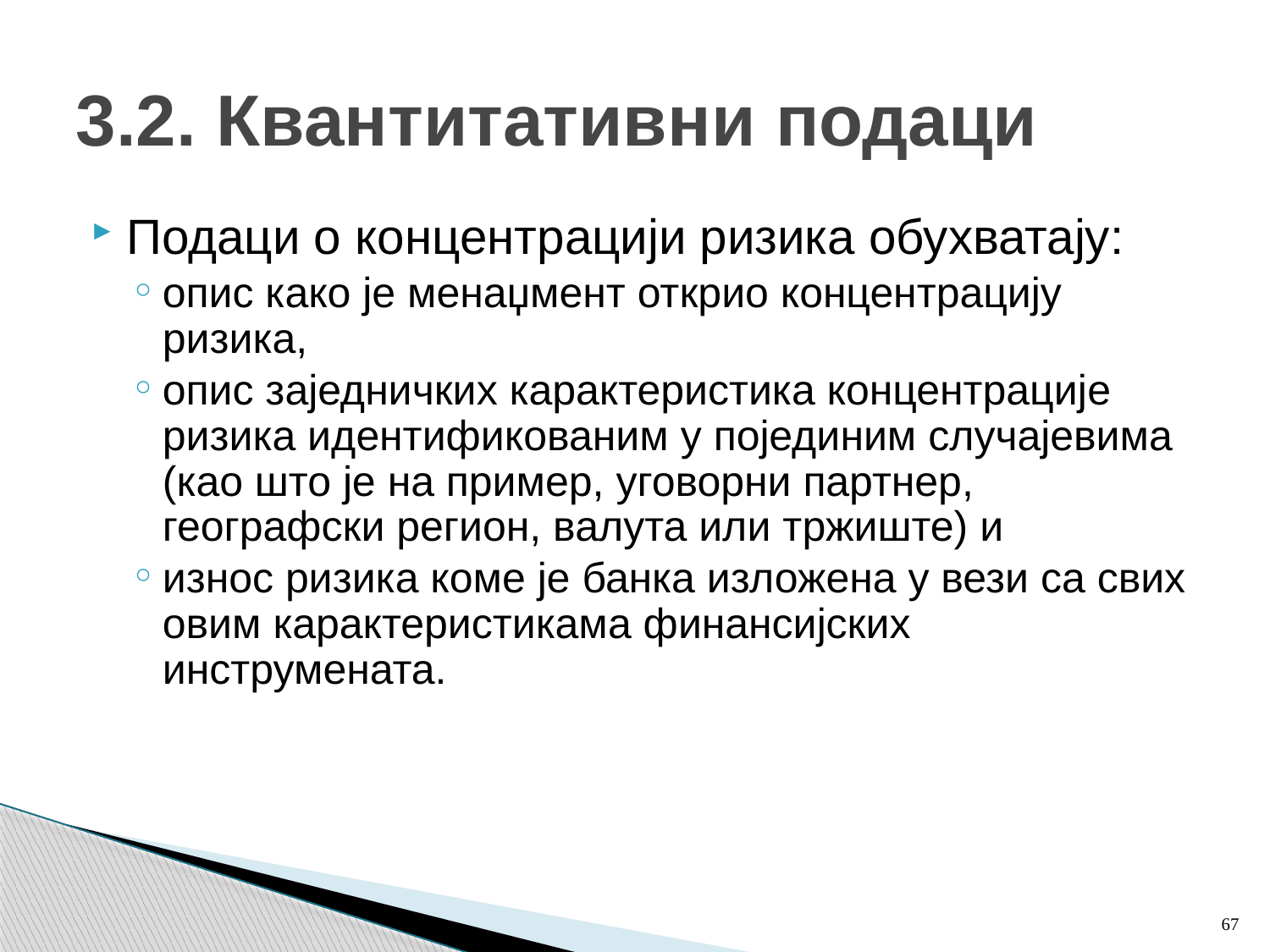

# 3.2. Квантитативни подаци
Подаци о концентрацији ризика обухватају:
опис како је менаџмент открио концентрацију ризика,
опис заједничких карактеристика концентрацијe ризика идентификованим у појединим случајевима (као што је на пример, уговорни партнер, географски регион, валута или тржиште) и
износ ризика коме је банка изложена у вези са свих овим карактеристикама финансијских инструмената.

67